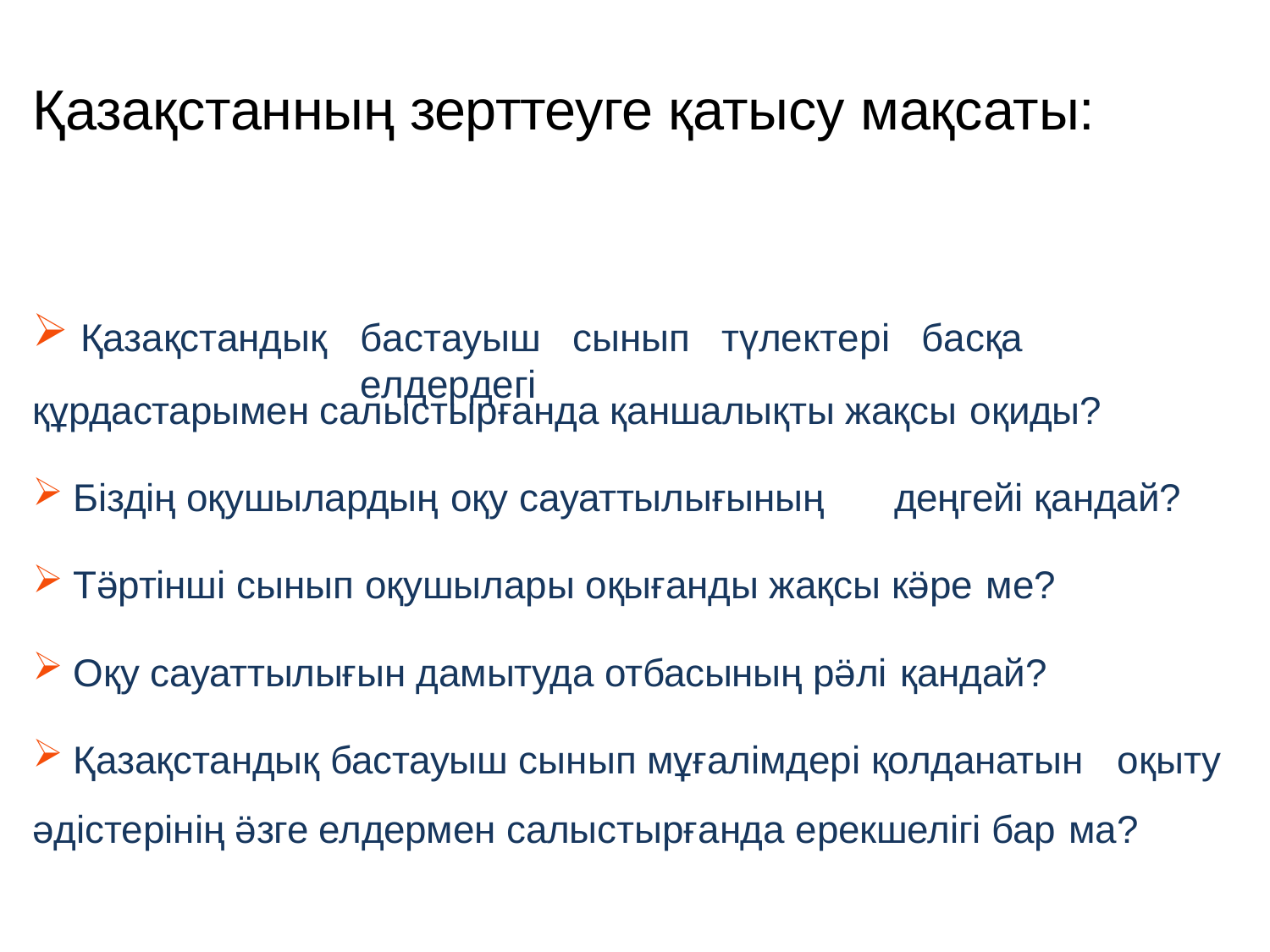

# Қазақстанның зерттеуге қатысу мақсаты:
Қазақстандық
бастауыш	сынып	түлектері	басқа	елдердегі
құрдастарымен салыстырғанда қаншалықты жақсы оқиды?

Біздің оқушылардың оқу сауаттылығының	деңгейі қандай?

Тӛртінші сынып оқушылары оқығанды жақсы кӛре ме?

Оқу сауаттылығын дамытуда отбасының рӛлі қандай?

Қазақстандық бастауыш сынып мұғалімдері қолданатын   оқыту
әдістерінің ӛзге елдермен салыстырғанда ерекшелігі бар ма?